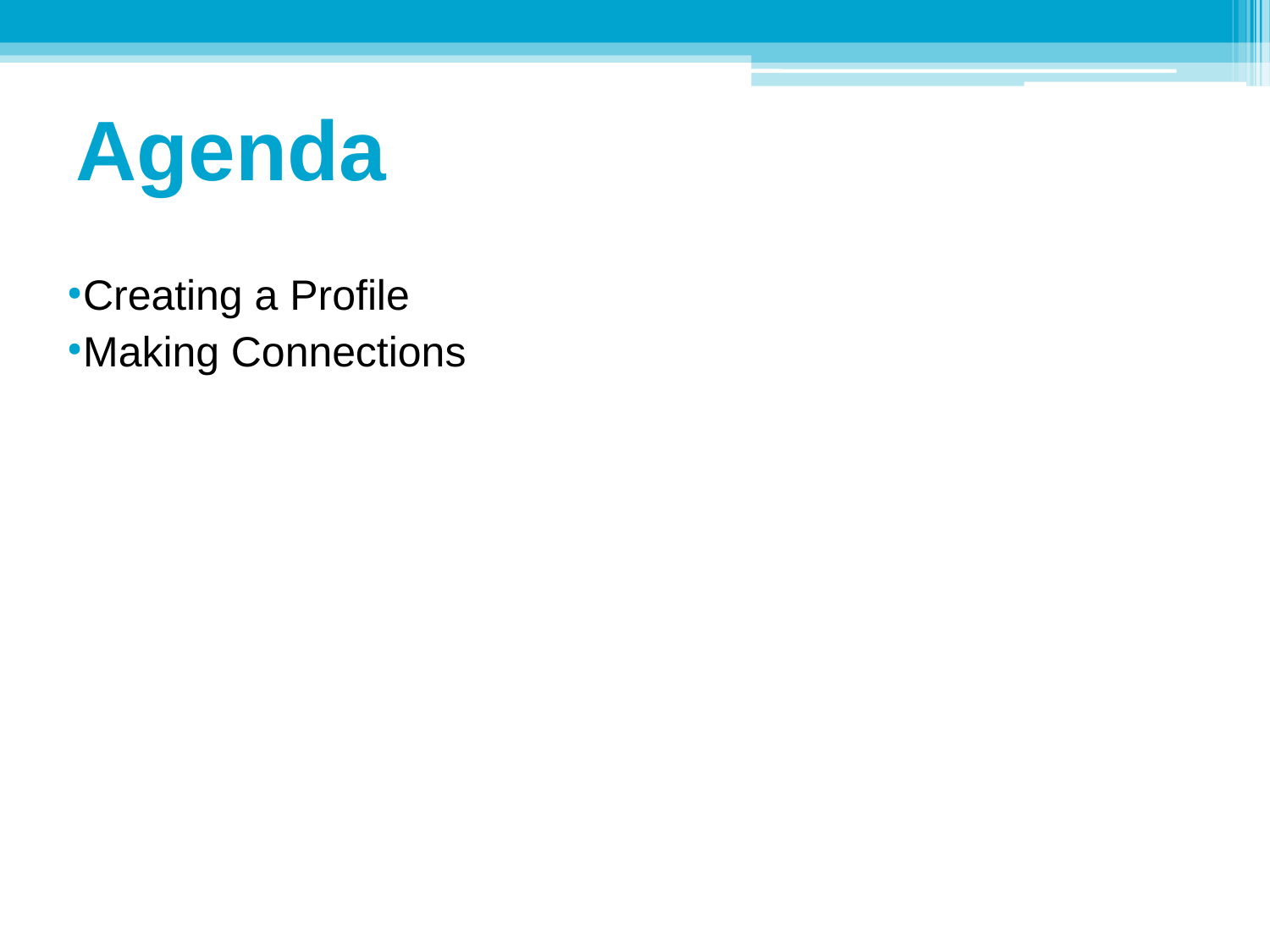

# Agenda
Creating a Profile
Making Connections